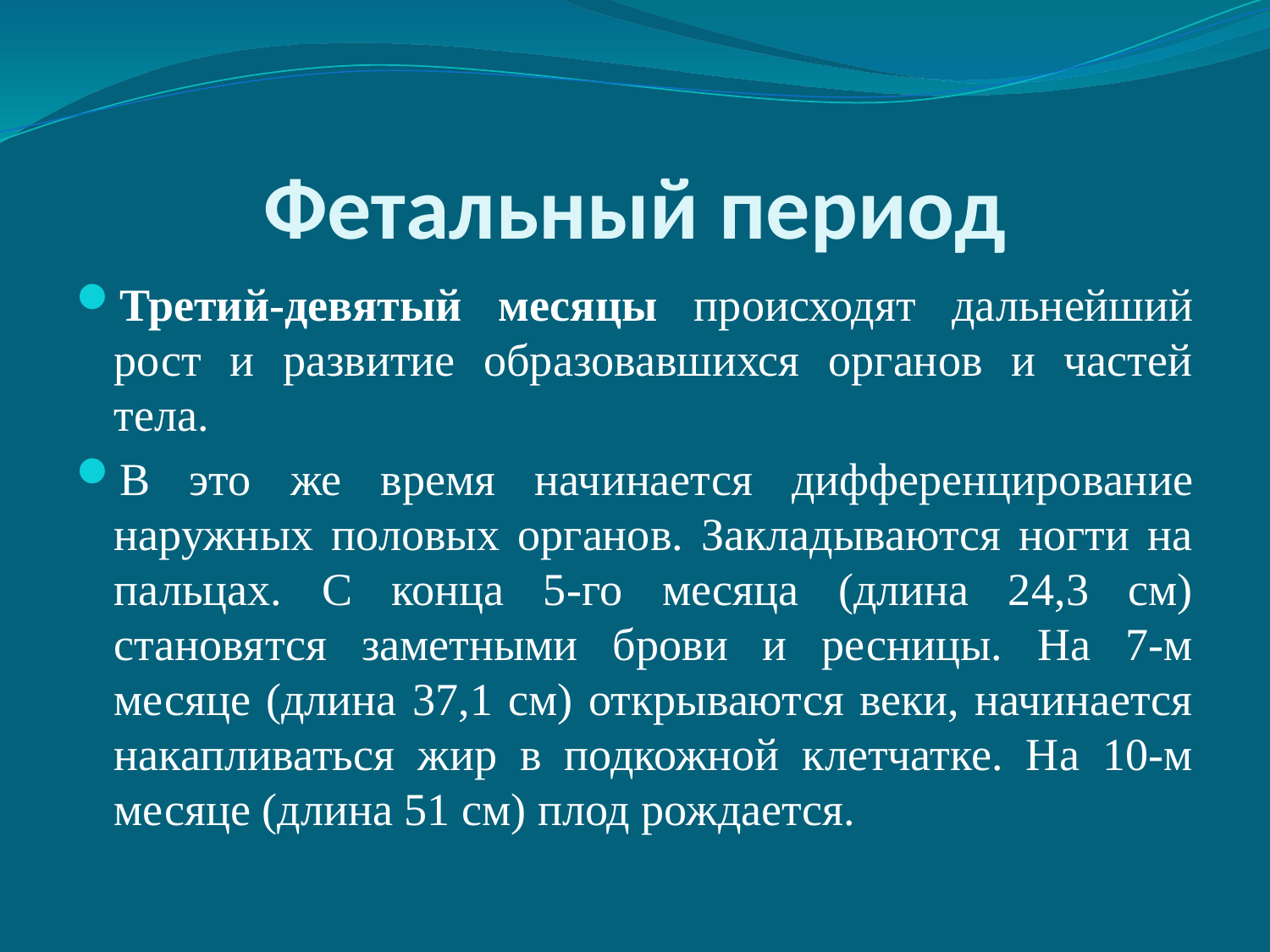

# Фетальный период
Третий-девятый месяцы происходят дальнейший рост и развитие образовавшихся органов и частей тела.
В это же время начинается дифференцирование наружных половых органов. Закладываются ногти на пальцах. С конца 5-го месяца (длина 24,3 см) становятся заметными брови и ресницы. На 7-м месяце (длина 37,1 см) открываются веки, начинается накапливаться жир в подкожной клетчатке. На 10-м месяце (длина 51 см) плод рождается.